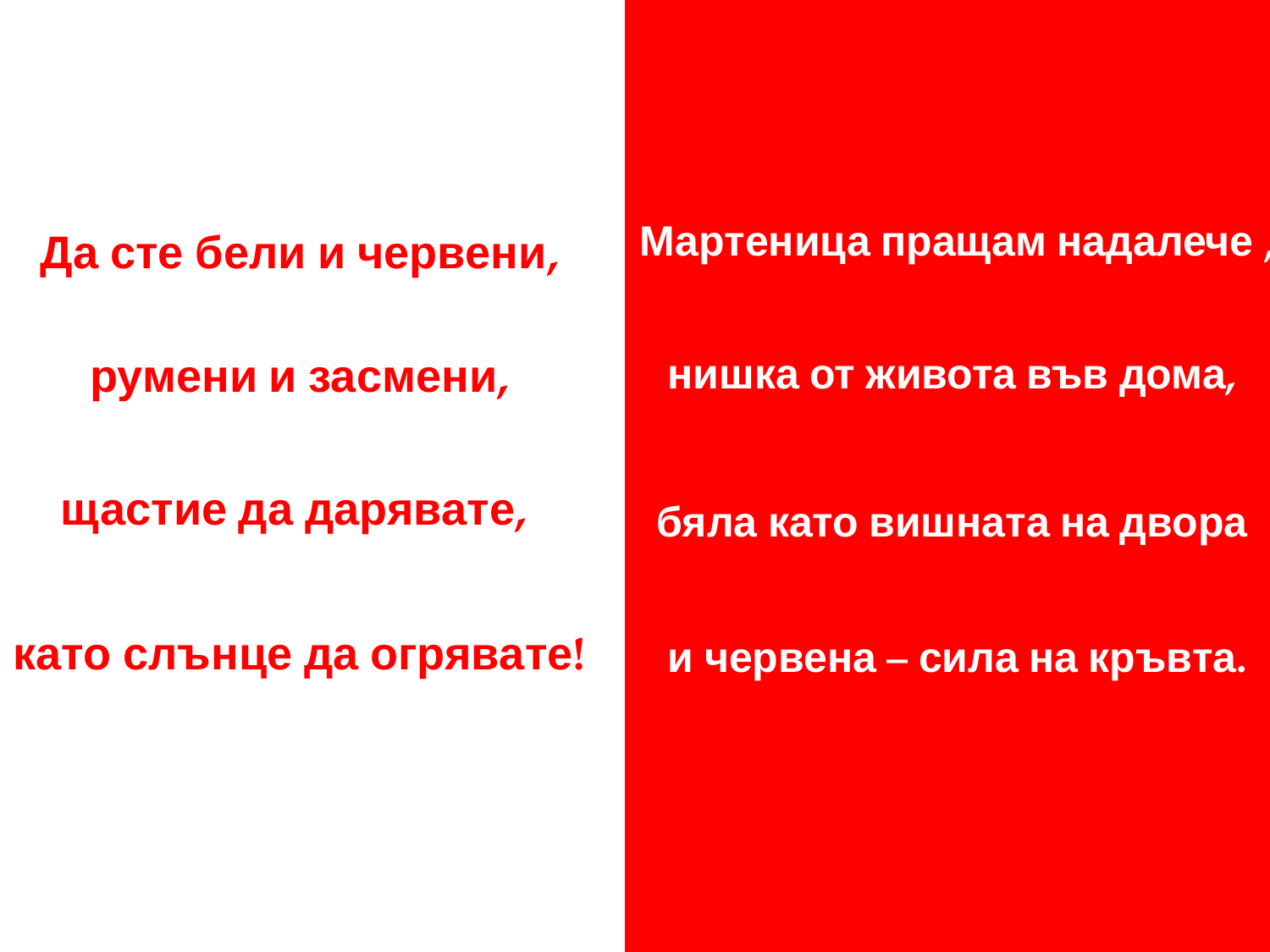

Да сте бели и червени,

румени и засмени,

щастие да дарявате,

като слънце да огрявате!

Мартеница пращам надалече ,
нишка от живота във дома,
бяла като вишната на двора
и червена – сила на кръвта.